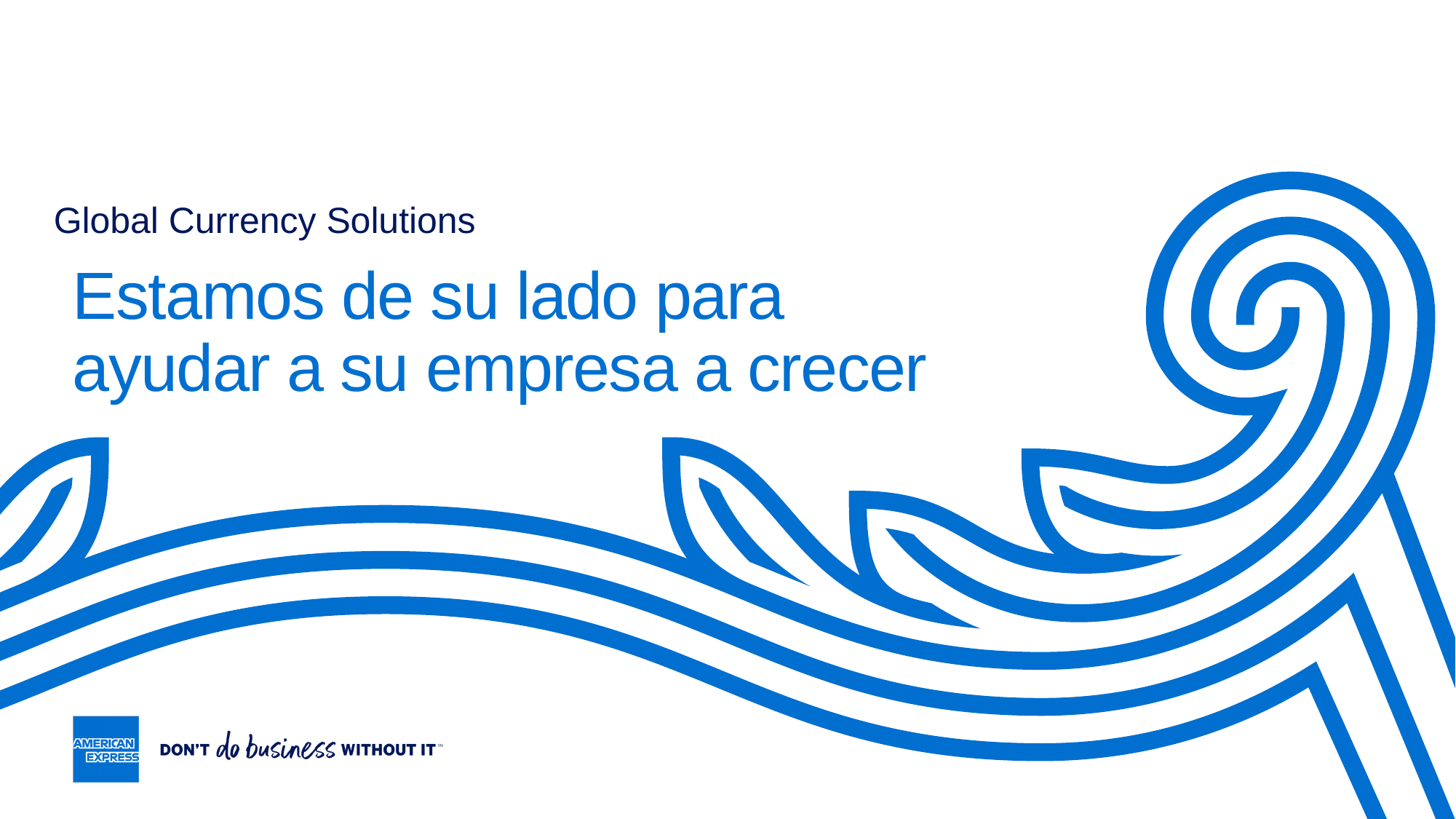

Global Currency Solutions
Estamos de su lado para ayudar a su empresa a crecer